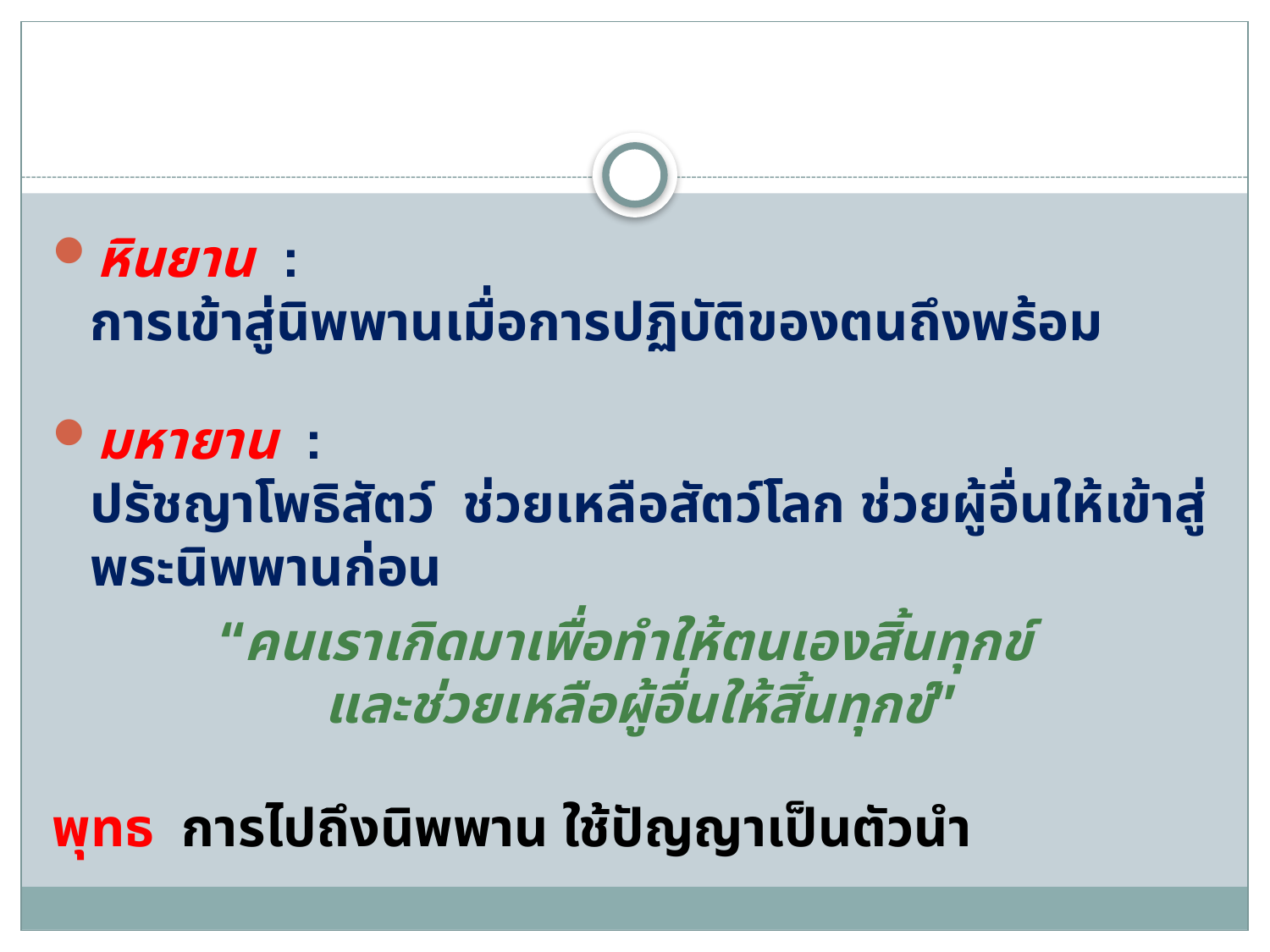

หินยาน  :
	การเข้าสู่นิพพานเมื่อการปฏิบัติของตนถึงพร้อม

มหายาน  :
	ปรัชญาโพธิสัตว์  ช่วยเหลือสัตว์โลก ช่วยผู้อื่นให้เข้าสู่พระนิพพานก่อน
“คนเราเกิดมาเพื่อทำให้ตนเองสิ้นทุกข์
และช่วยเหลือผู้อื่นให้สิ้นทุกข์”

พุทธ  การไปถึงนิพพาน ใช้ปัญญาเป็นตัวนำ